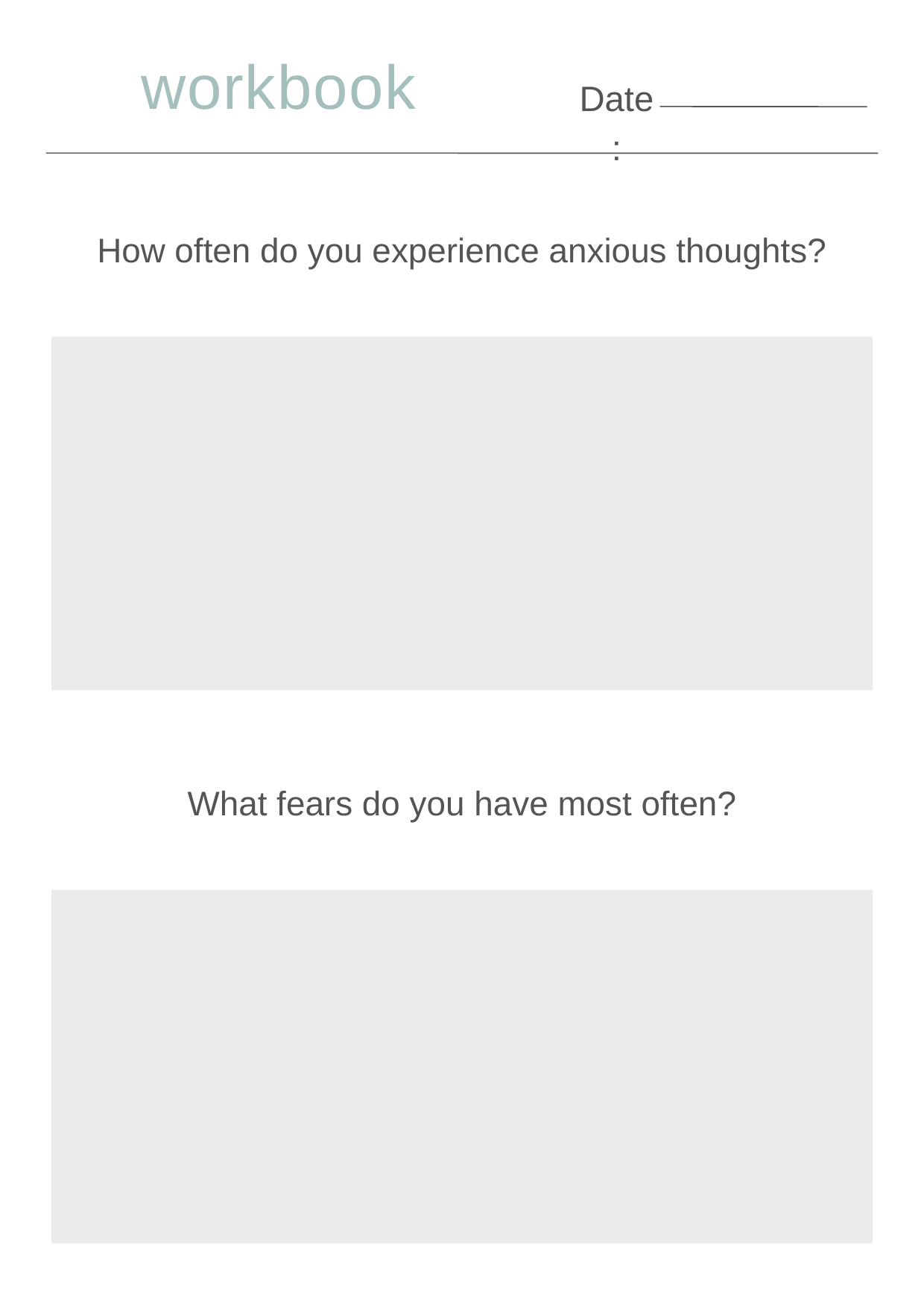

workbook
Date:

How often do you experience anxious thoughts?

What fears do you have most often?